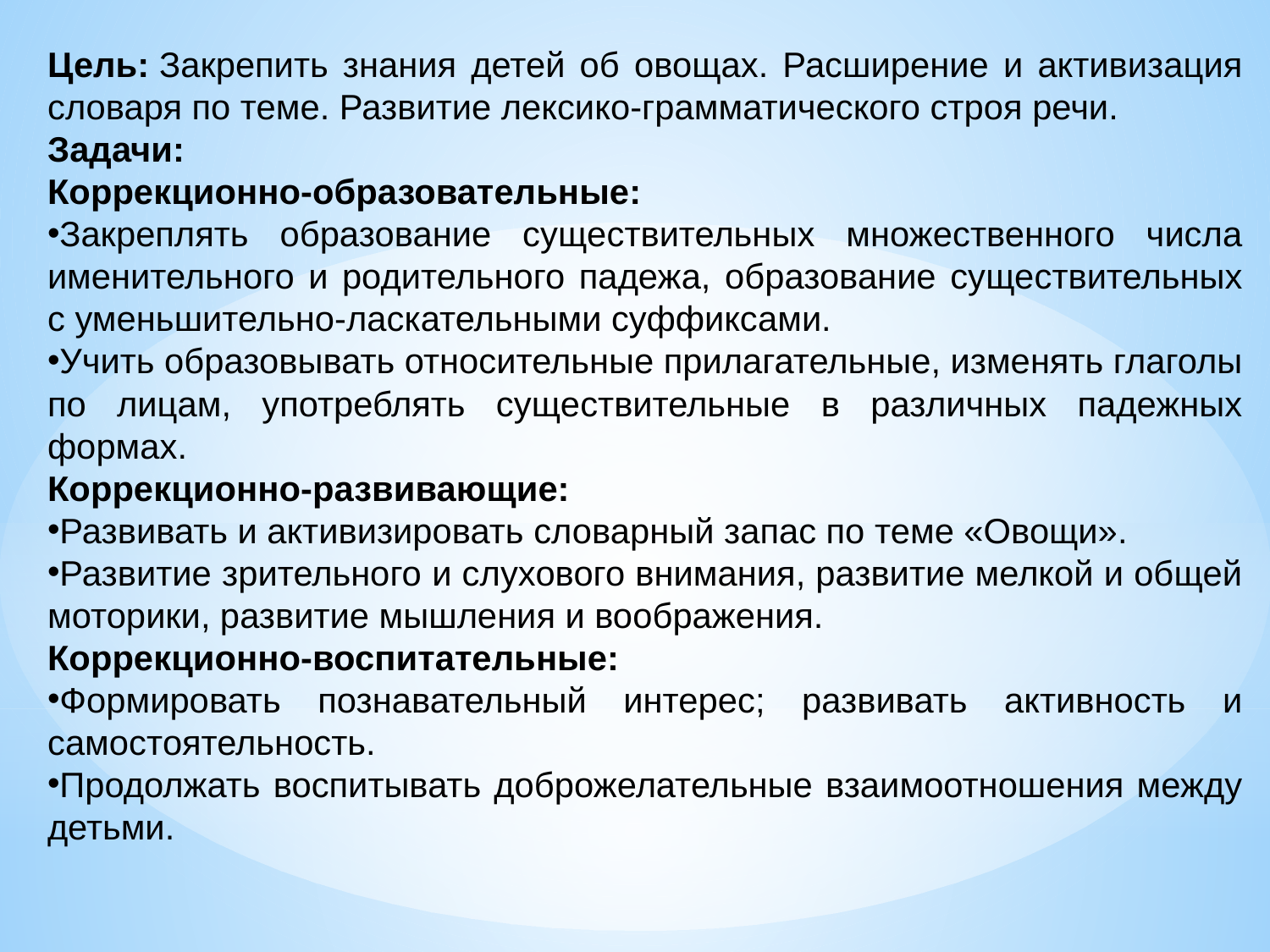

Цель: Закрепить знания детей об овощах. Расширение и активизация словаря по теме. Развитие лексико-грамматического строя речи.
Задачи:
Коррекционно-образовательные:
Закреплять образование существительных множественного числа именительного и родительного падежа, образование существительных с уменьшительно-ласкательными суффиксами.
Учить образовывать относительные прилагательные, изменять глаголы по лицам, употреблять существительные в различных падежных формах.
Коррекционно-развивающие:
Развивать и активизировать словарный запас по теме «Овощи».
Развитие зрительного и слухового внимания, развитие мелкой и общей моторики, развитие мышления и воображения.
Коррекционно-воспитательные:
Формировать познавательный интерес; развивать активность и самостоятельность.
Продолжать воспитывать доброжелательные взаимоотношения между детьми.